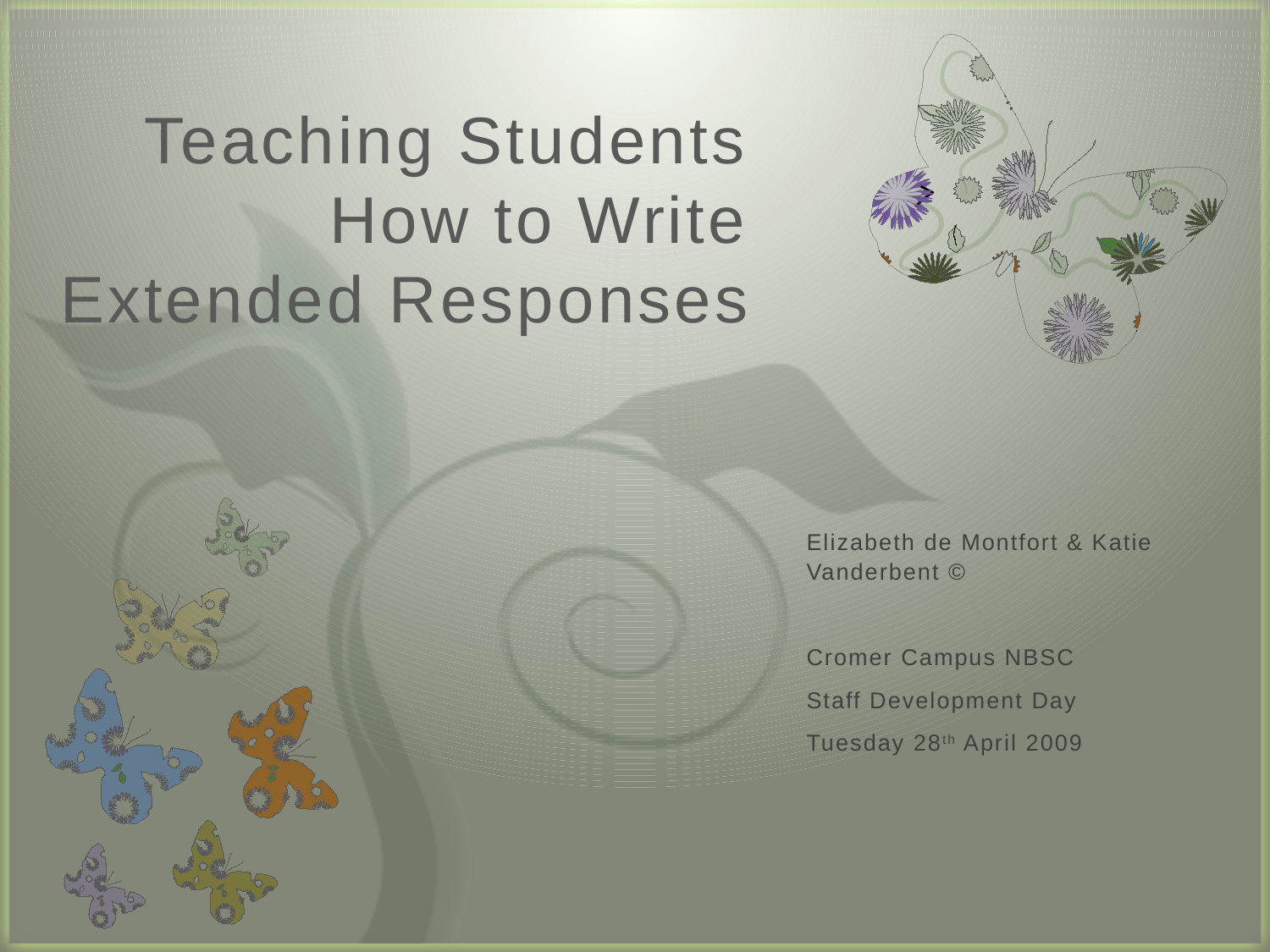

# Teaching Students How to Write Extended Responses
Elizabeth de Montfort & Katie Vanderbent ©

Cromer Campus NBSC
Staff Development Day
Tuesday 28th April 2009